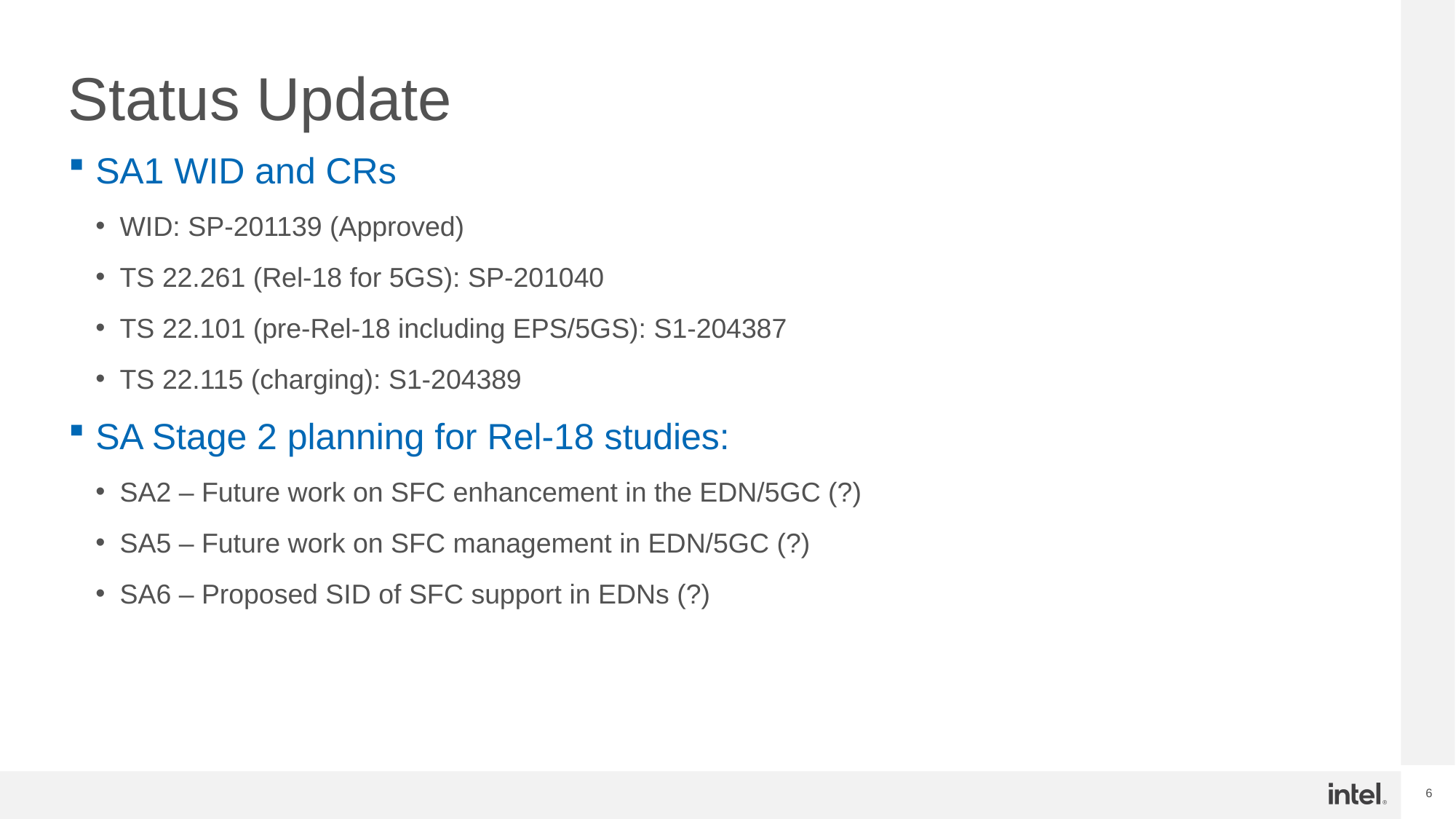

# Status Update
SA1 WID and CRs
WID: SP-201139 (Approved)
TS 22.261 (Rel-18 for 5GS): SP-201040
TS 22.101 (pre-Rel-18 including EPS/5GS): S1-204387
TS 22.115 (charging): S1-204389
SA Stage 2 planning for Rel-18 studies:
SA2 – Future work on SFC enhancement in the EDN/5GC (?)
SA5 – Future work on SFC management in EDN/5GC (?)
SA6 – Proposed SID of SFC support in EDNs (?)